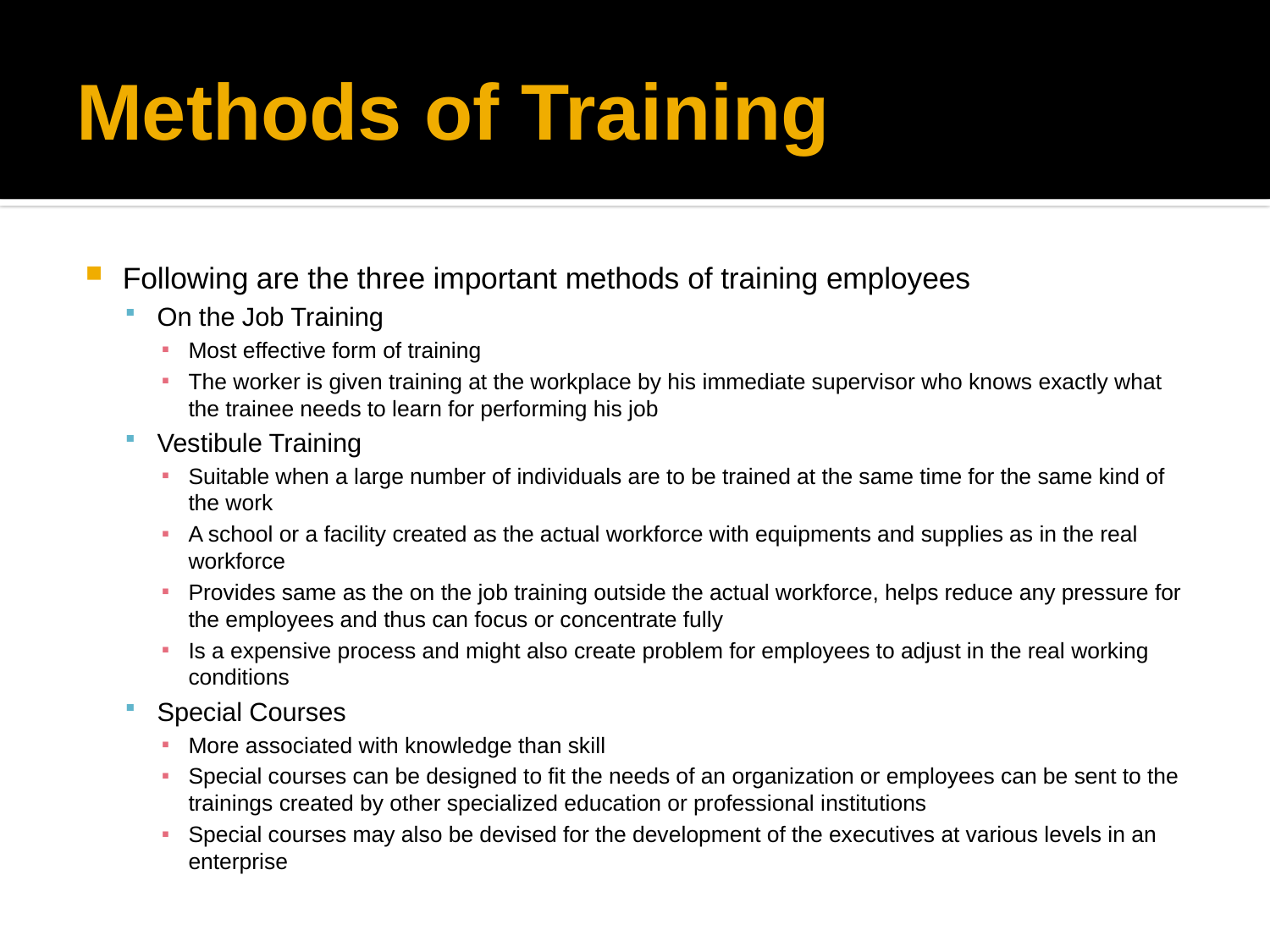

# Methods of Training
Following are the three important methods of training employees
On the Job Training
Most effective form of training
The worker is given training at the workplace by his immediate supervisor who knows exactly what the trainee needs to learn for performing his job
Vestibule Training
Suitable when a large number of individuals are to be trained at the same time for the same kind of the work
A school or a facility created as the actual workforce with equipments and supplies as in the real workforce
Provides same as the on the job training outside the actual workforce, helps reduce any pressure for the employees and thus can focus or concentrate fully
Is a expensive process and might also create problem for employees to adjust in the real working conditions
Special Courses
More associated with knowledge than skill
Special courses can be designed to fit the needs of an organization or employees can be sent to the trainings created by other specialized education or professional institutions
Special courses may also be devised for the development of the executives at various levels in an enterprise